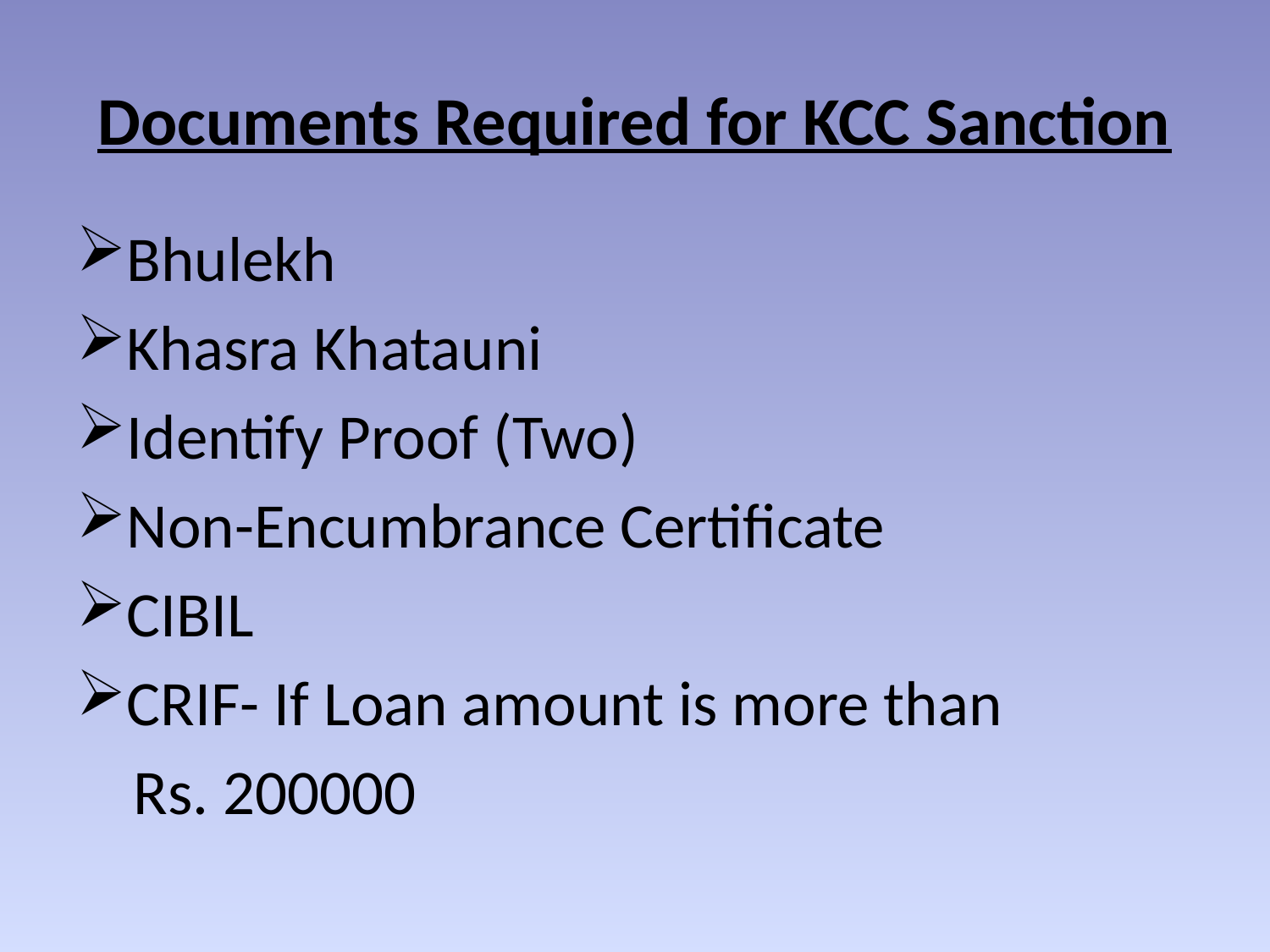

# Documents Required for KCC Sanction
Bhulekh
Khasra Khatauni
Identify Proof (Two)
Non-Encumbrance Certificate
CIBIL
CRIF- If Loan amount is more than
    Rs. 200000